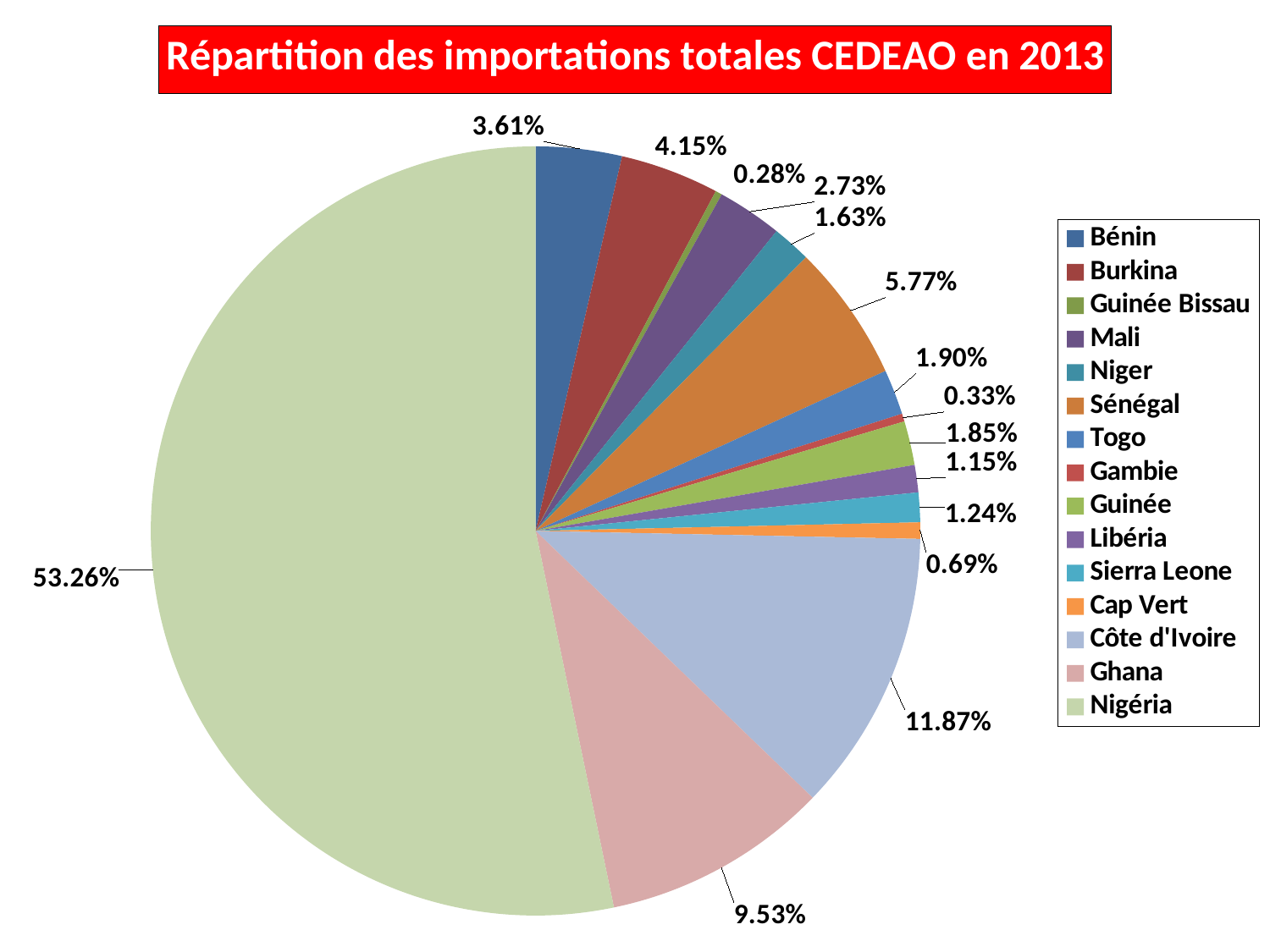

### Chart: Répartition des importations totales CEDEAO en 2013

| Category | Importations totales |
|---|---|
| Bénin | 0.0361 |
| Burkina | 0.0415 |
| Guinée Bissau | 0.0028 |
| Mali  | 0.0273 |
| Niger | 0.0163 |
| Sénégal | 0.0577 |
| Togo | 0.019 |
| Gambie | 0.0033 |
| Guinée | 0.0185 |
| Libéria | 0.0115 |
| Sierra Leone | 0.0124 |
| Cap Vert | 0.0069 |
| Côte d'Ivoire | 0.1187 |
| Ghana | 0.0953 |
| Nigéria | 0.5326 |